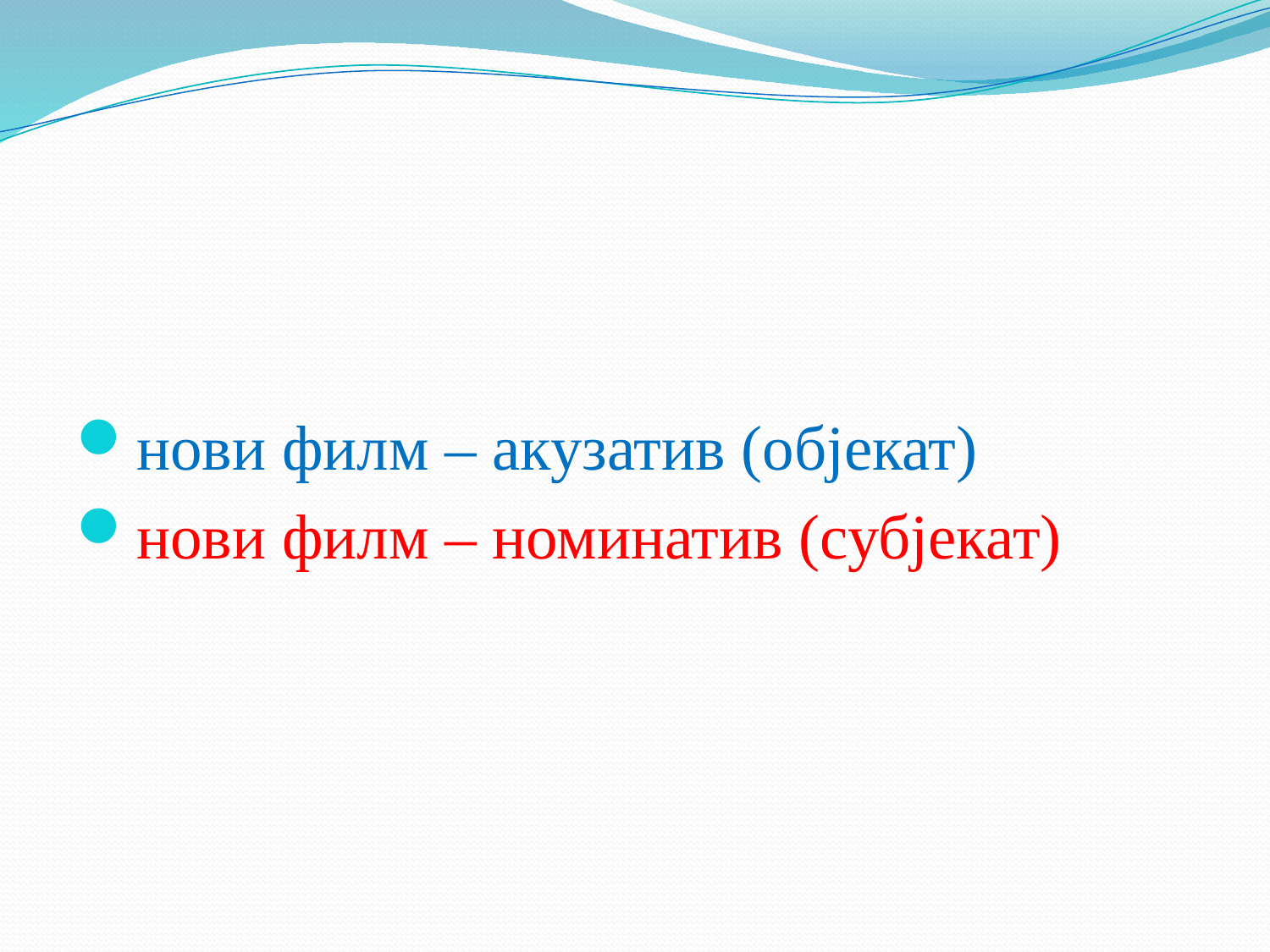

#

нови филм – акузатив (објекат)
нови филм – номинатив (субјекат)